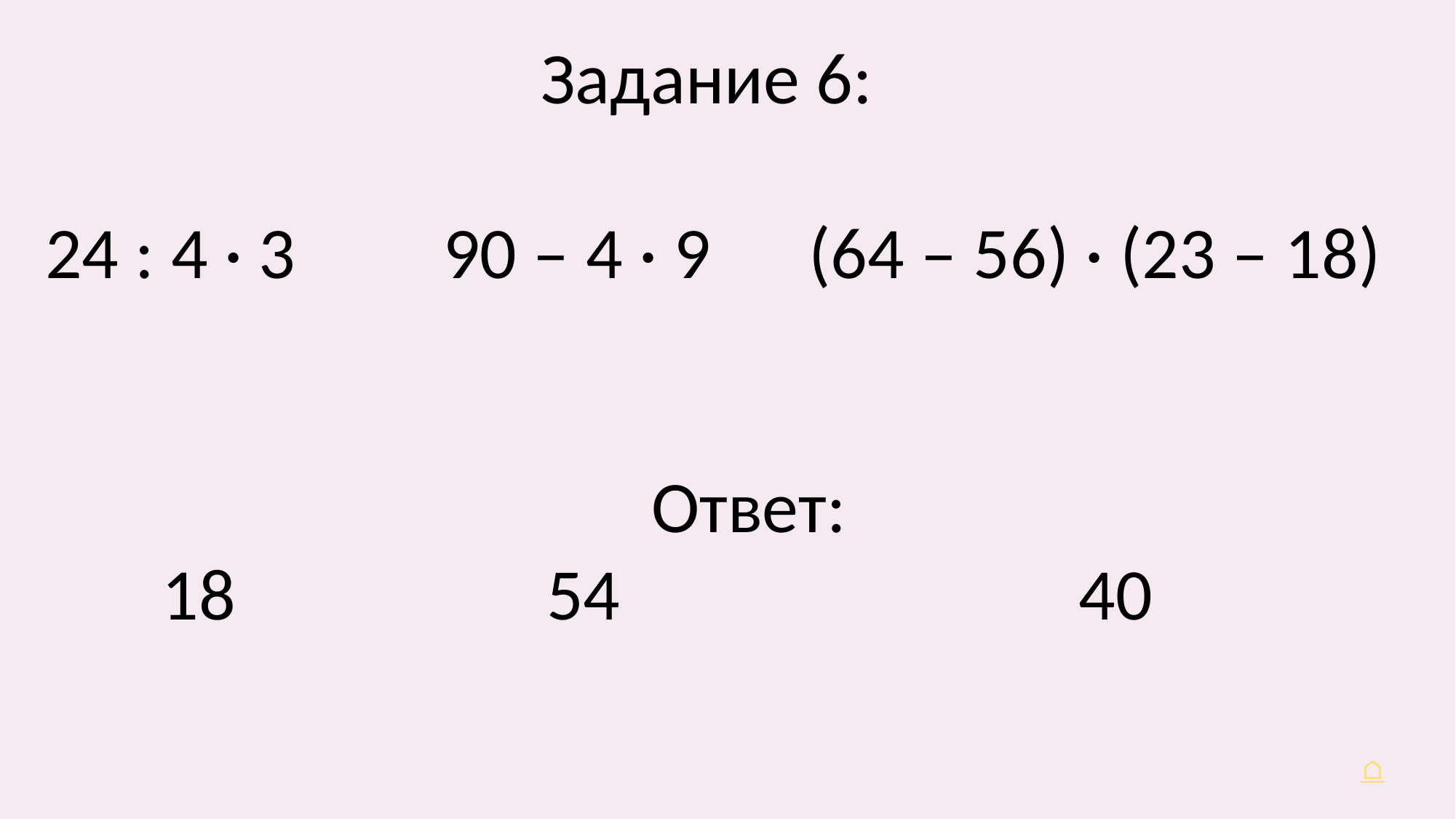

Задание 6:

24 : 4 · 3         90 – 4 · 9      (64 – 56) · (23 – 18)

Ответ:
    18                   54                            40
⌂